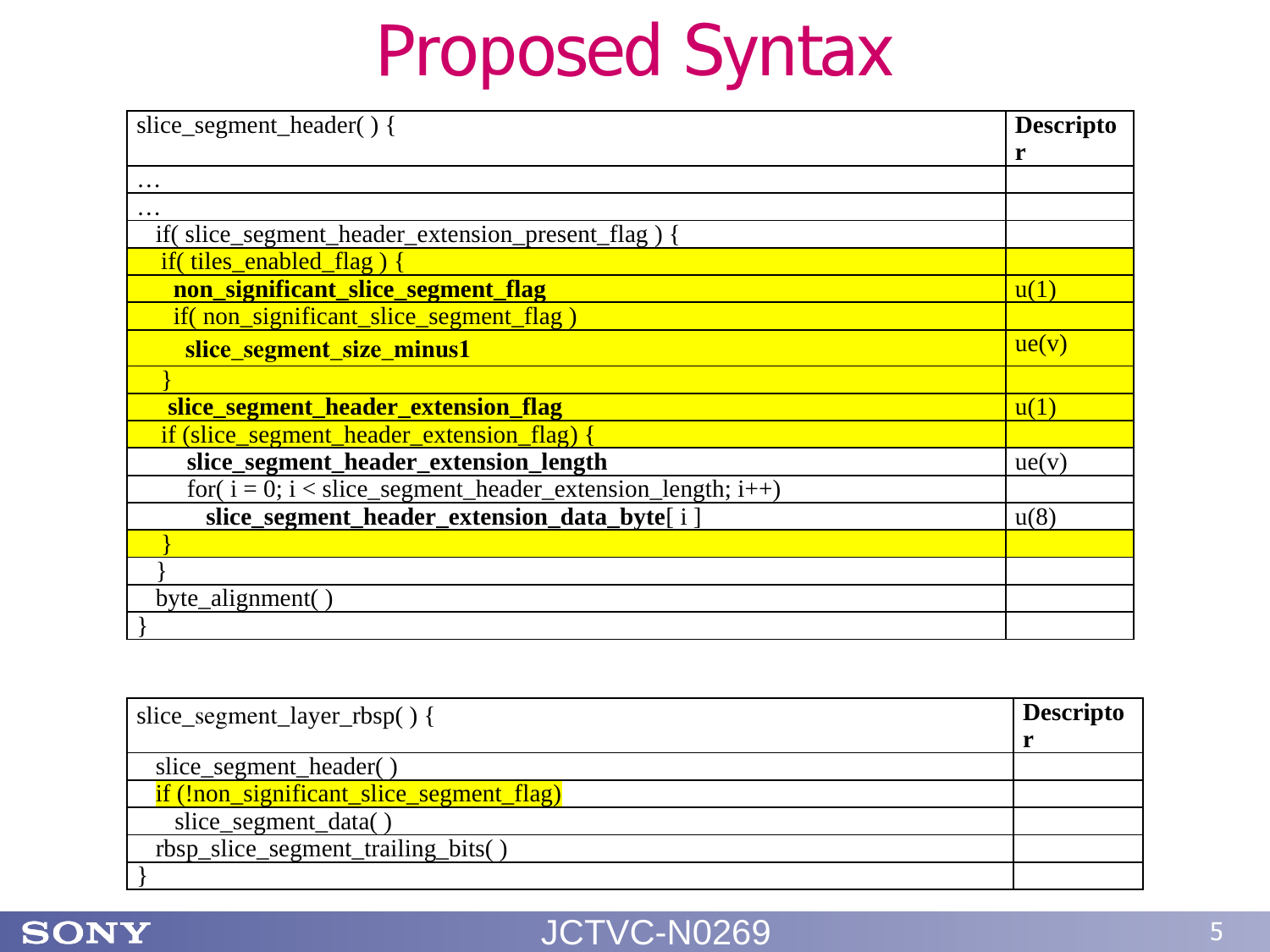

# Proposed Syntax
| slice\_segment\_header( ) { | Descriptor |
| --- | --- |
| … |  |
| … |  |
| if( slice\_segment\_header\_extension\_present\_flag ) { |  |
| if( tiles\_enabled\_flag ) { |  |
| non\_significant\_slice\_segment\_flag | u(1) |
| if( non\_significant\_slice\_segment\_flag ) |  |
| slice\_segment\_size\_minus1 | ue(v) |
| } |  |
| slice\_segment\_header\_extension\_flag | u(1) |
| if (slice\_segment\_header\_extension\_flag) { |  |
| slice\_segment\_header\_extension\_length | ue(v) |
| for( i = 0; i < slice\_segment\_header\_extension\_length; i++) |  |
| slice\_segment\_header\_extension\_data\_byte[ i ] | u(8) |
| } |  |
| } |  |
| byte\_alignment( ) |  |
| } |  |
| slice\_segment\_layer\_rbsp( ) { | Descriptor |
| --- | --- |
| slice\_segment\_header( ) |  |
| if (!non\_significant\_slice\_segment\_flag) |  |
| slice\_segment\_data( ) |  |
| rbsp\_slice\_segment\_trailing\_bits( ) |  |
| } |  |
JCTVC-N0269
5